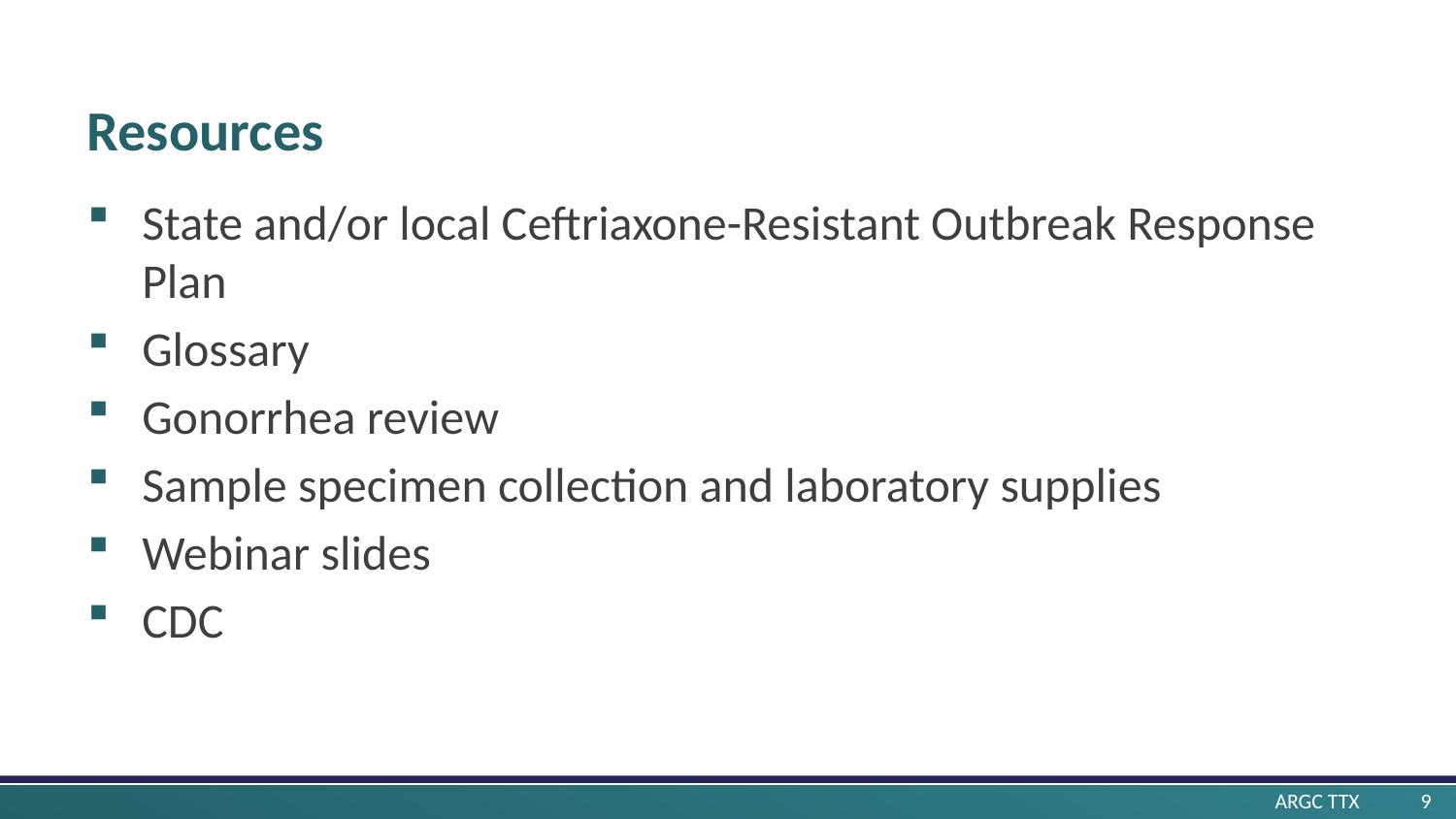

# Resources
State and/or local Ceftriaxone-Resistant Outbreak Response Plan
Glossary
Gonorrhea review
Sample specimen collection and laboratory supplies
Webinar slides
CDC
ARGC TTX 	9